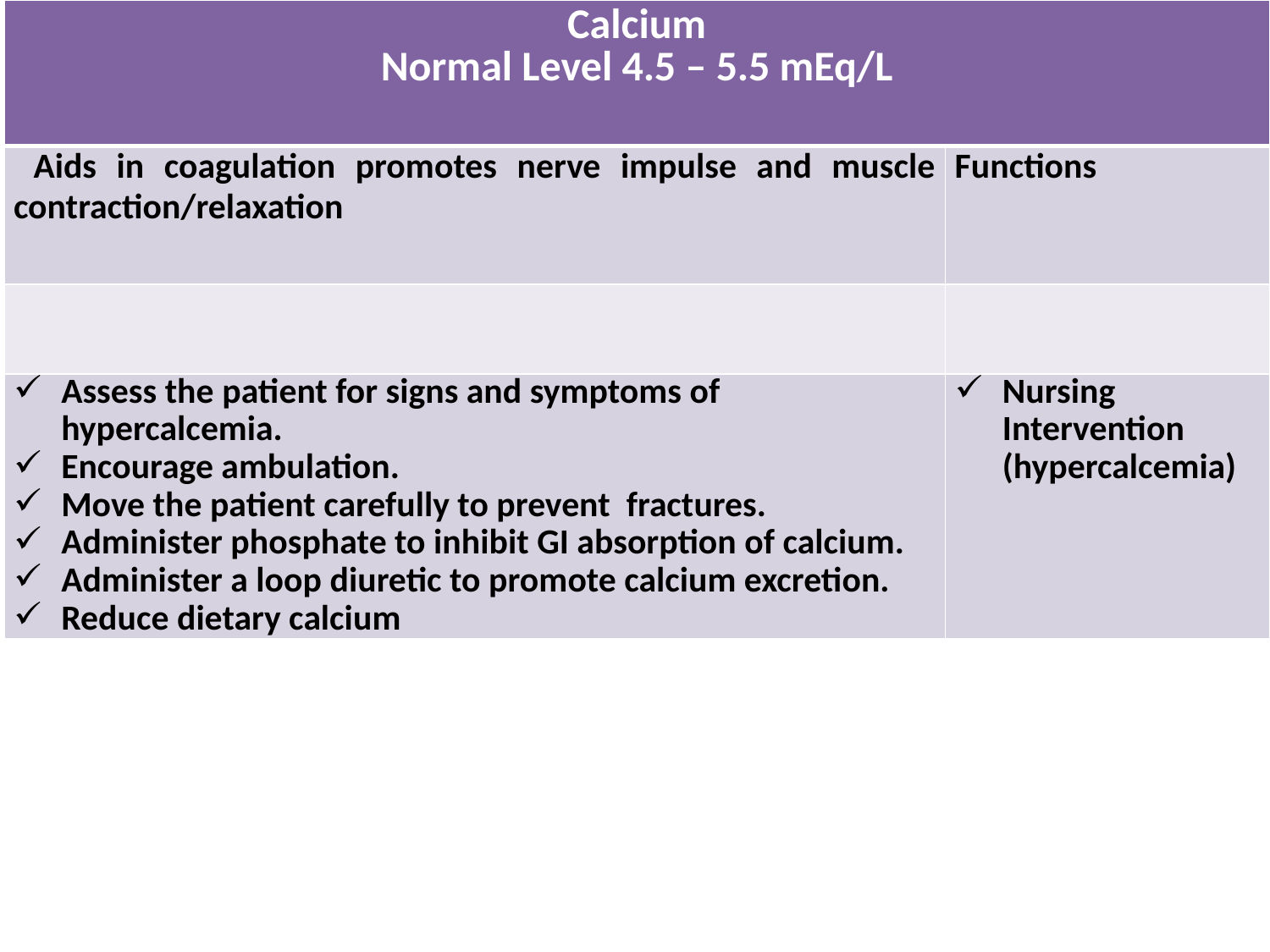

| Calcium Normal Level 4.5 – 5.5 mEq/L |  |
| --- | --- |
| Aids in coagulation promotes nerve impulse and muscle contraction/relaxation | Functions |
|  |  |
| Assess the patient for signs and symptoms of hypercalcemia. Encourage ambulation. Move the patient carefully to prevent fractures. Administer phosphate to inhibit GI absorption of calcium. Administer a loop diuretic to promote calcium excretion. Reduce dietary calcium | Nursing Intervention (hypercalcemia) |
#